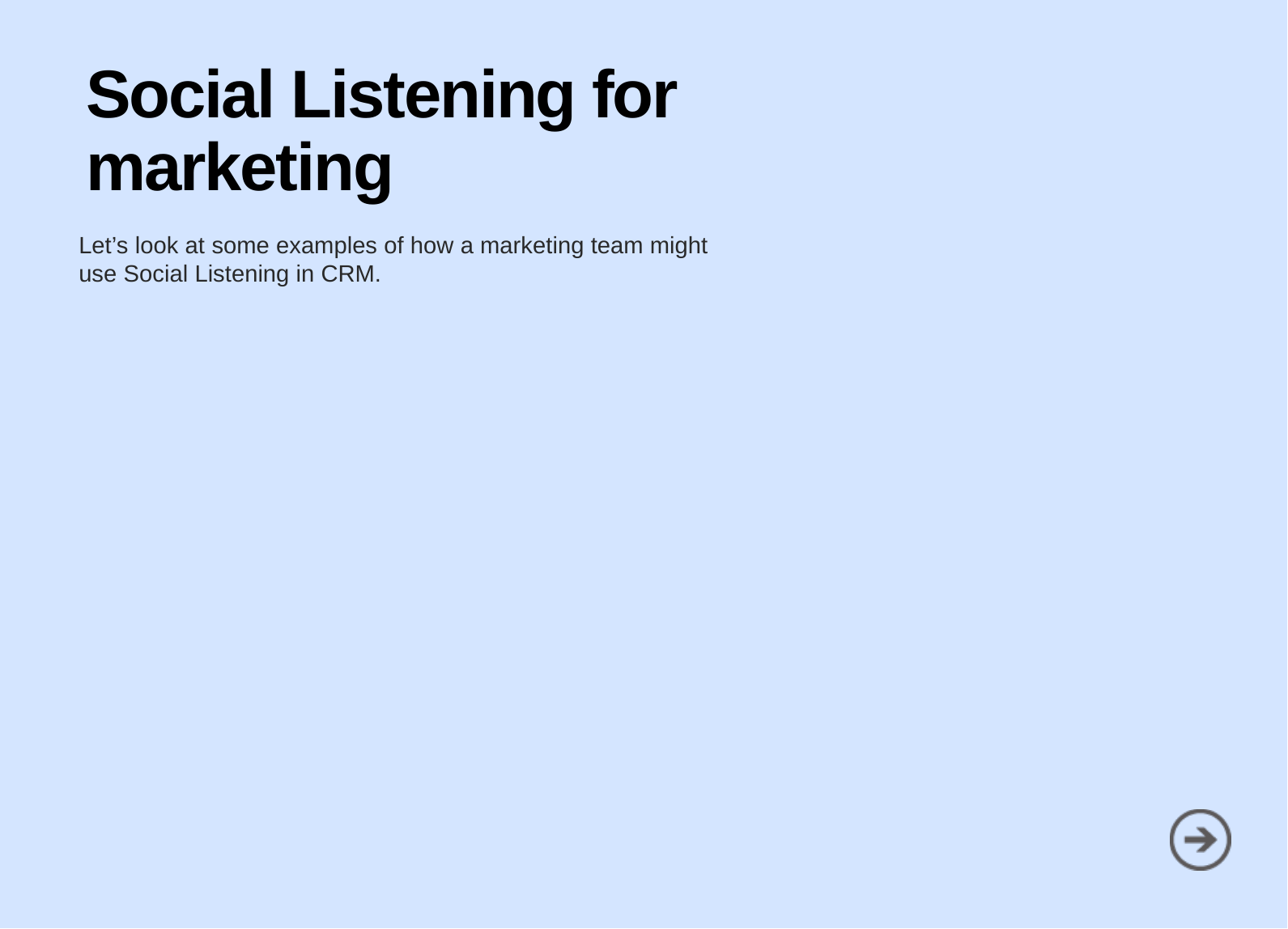

# Social Listening for marketing
Let’s look at some examples of how a marketing team might use Social Listening in CRM.